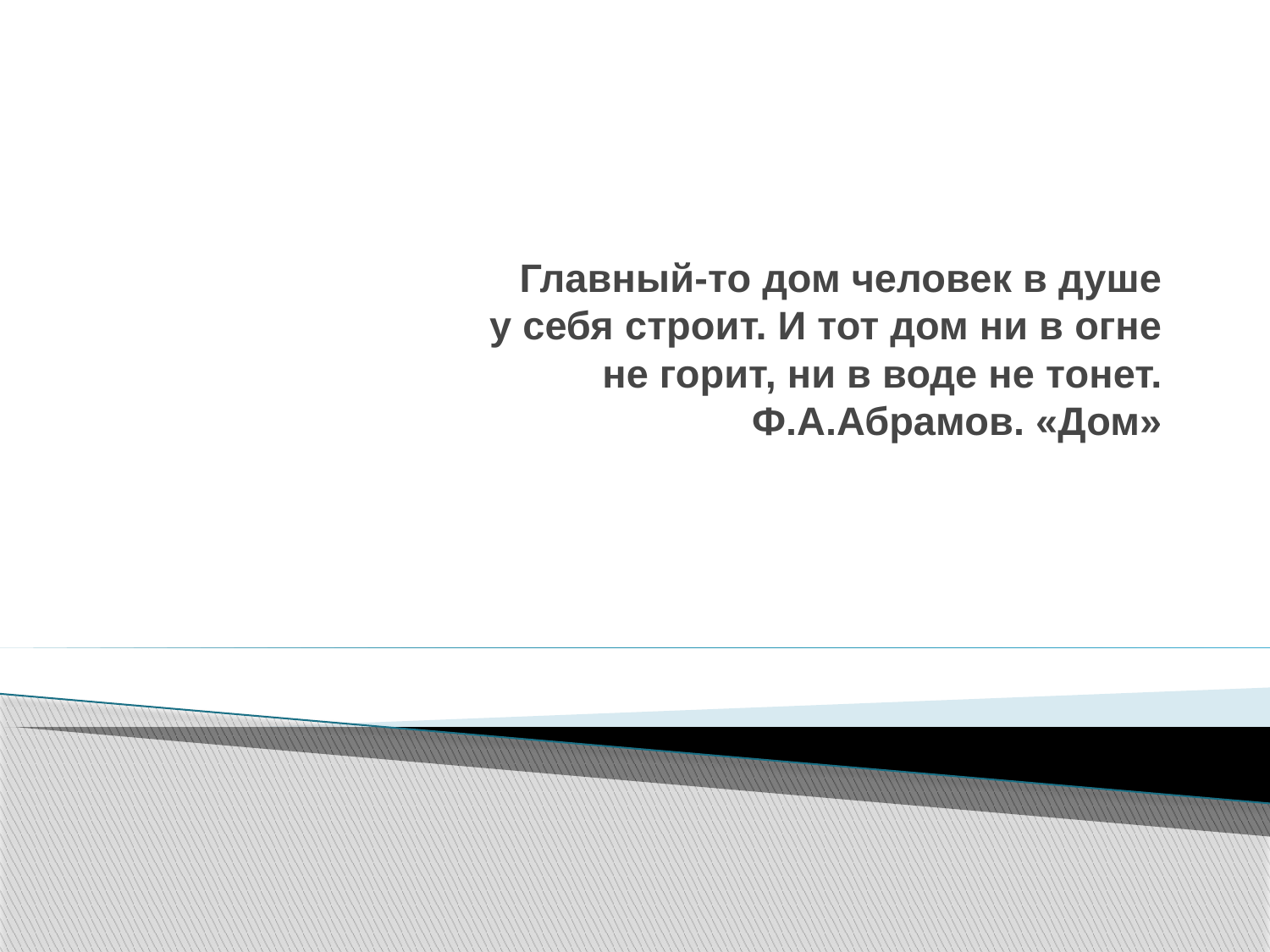

# Главный-то дом человек в душе у себя строит. И тот дом ни в огне не горит, ни в воде не тонет.                           Ф.А.Абрамов. «Дом»